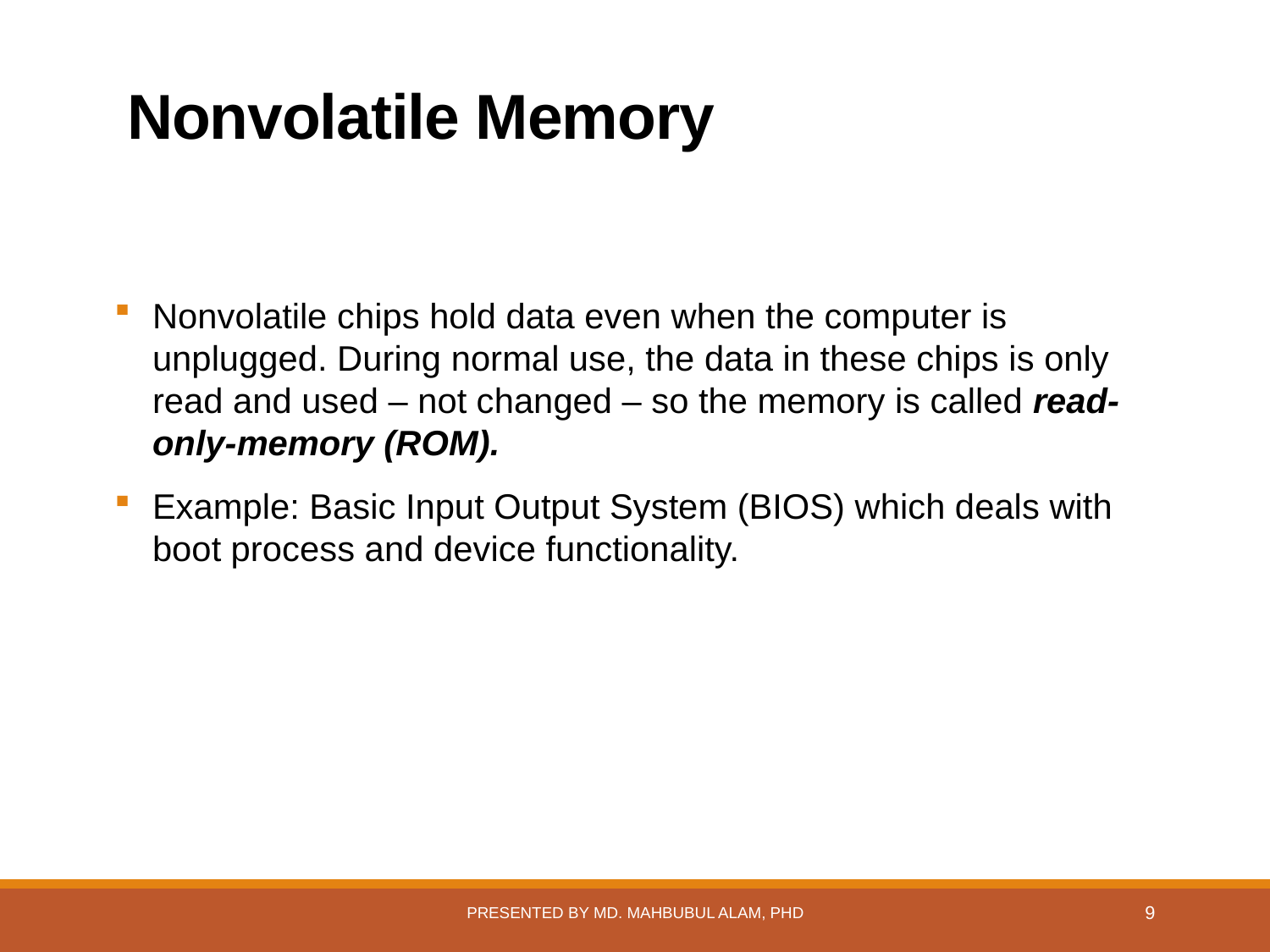

# Nonvolatile Memory

Nonvolatile chips hold data even when the computer is unplugged. During normal use, the data in these chips is only read and used – not changed – so the memory is called read-only-memory (ROM).
Example: Basic Input Output System (BIOS) which deals with boot process and device functionality.
Presented by Md. Mahbubul Alam, PhD
9